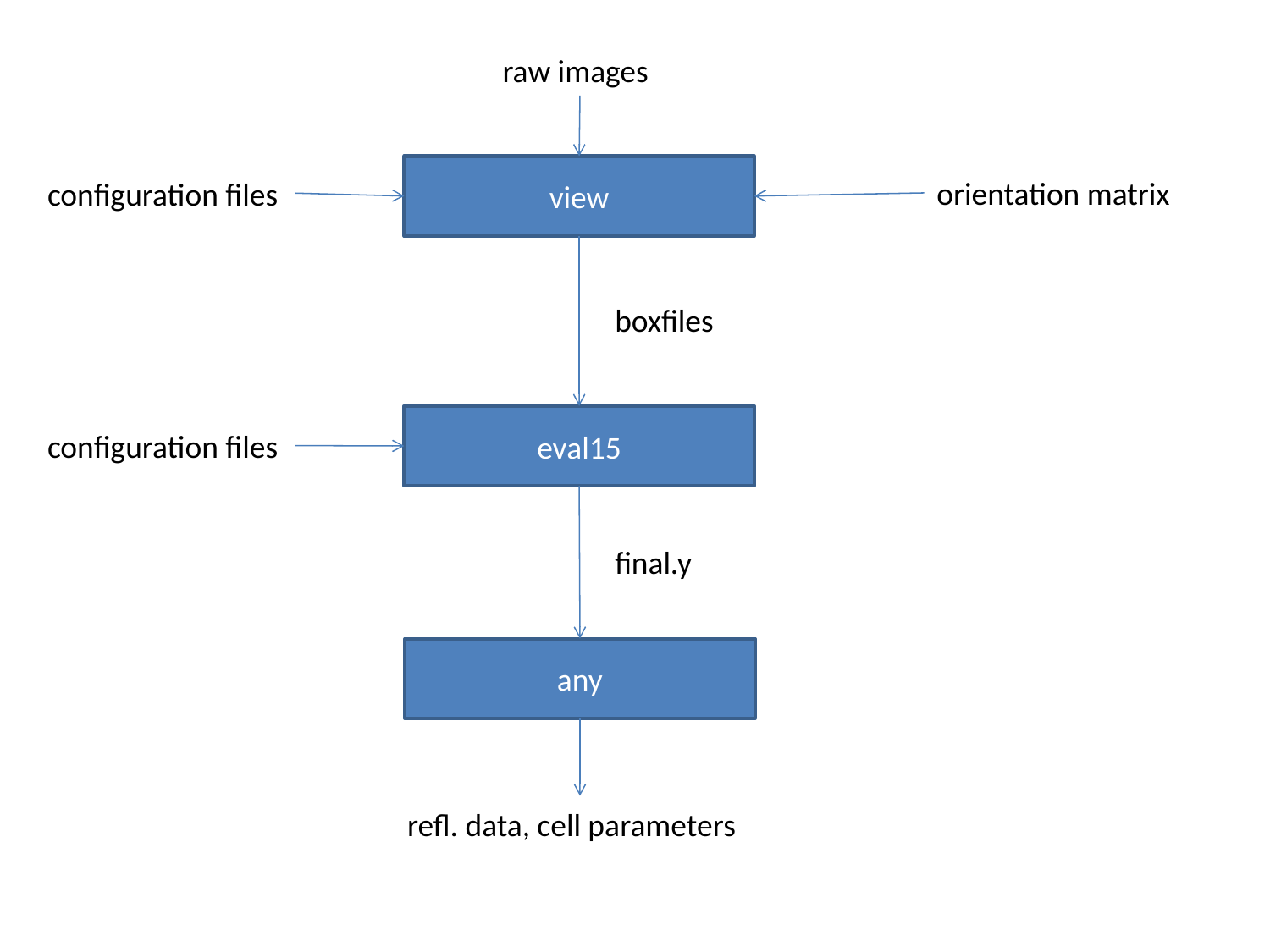

raw images
view
orientation matrix
configuration files
boxfiles
eval15
configuration files
final.y
any
refl. data, cell parameters